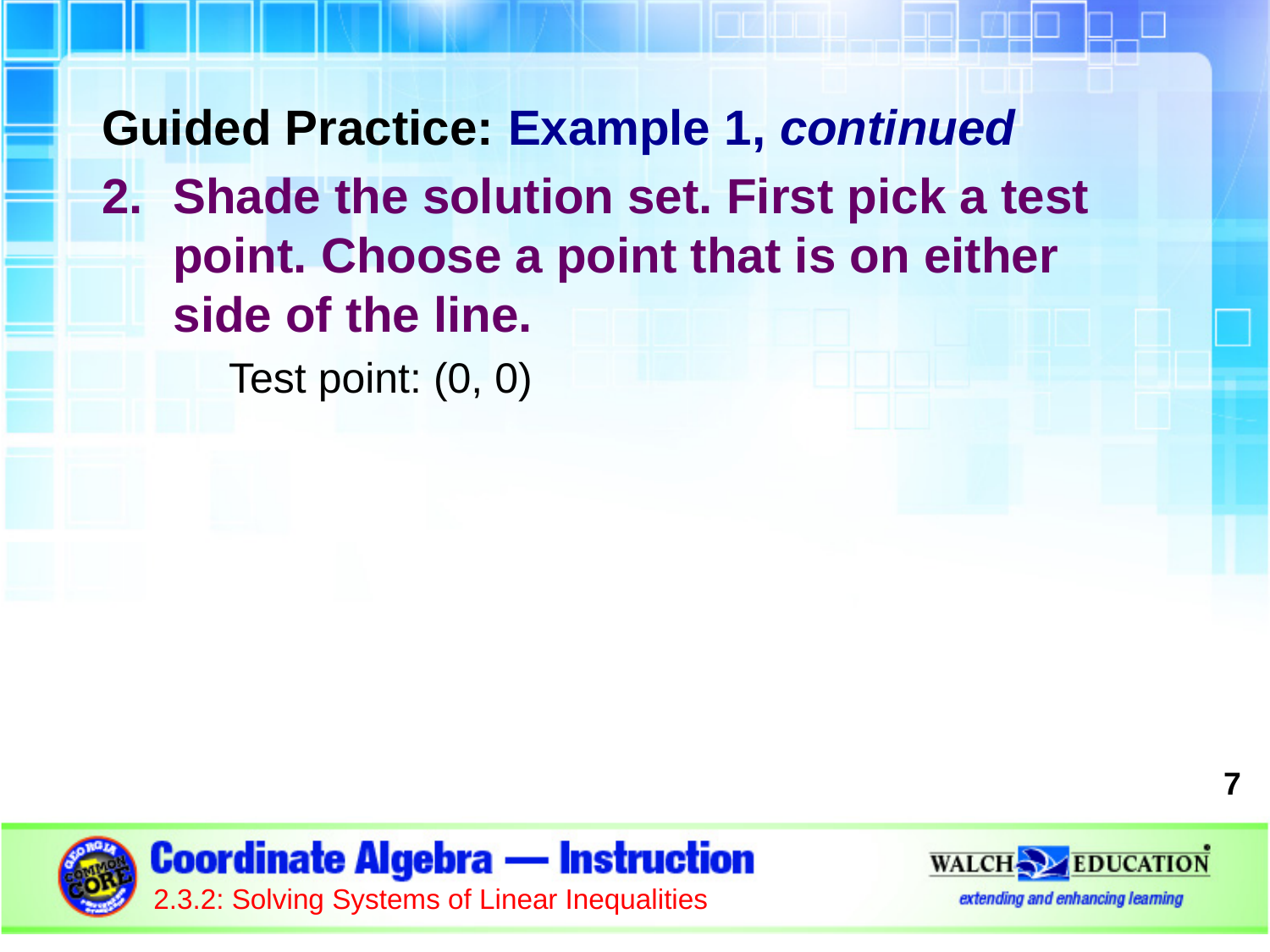

Guided Practice: Example 1, continued
Shade the solution set. First pick a test point. Choose a point that is on either side of the line.
Test point: (0, 0)
7
2.3.2: Solving Systems of Linear Inequalities